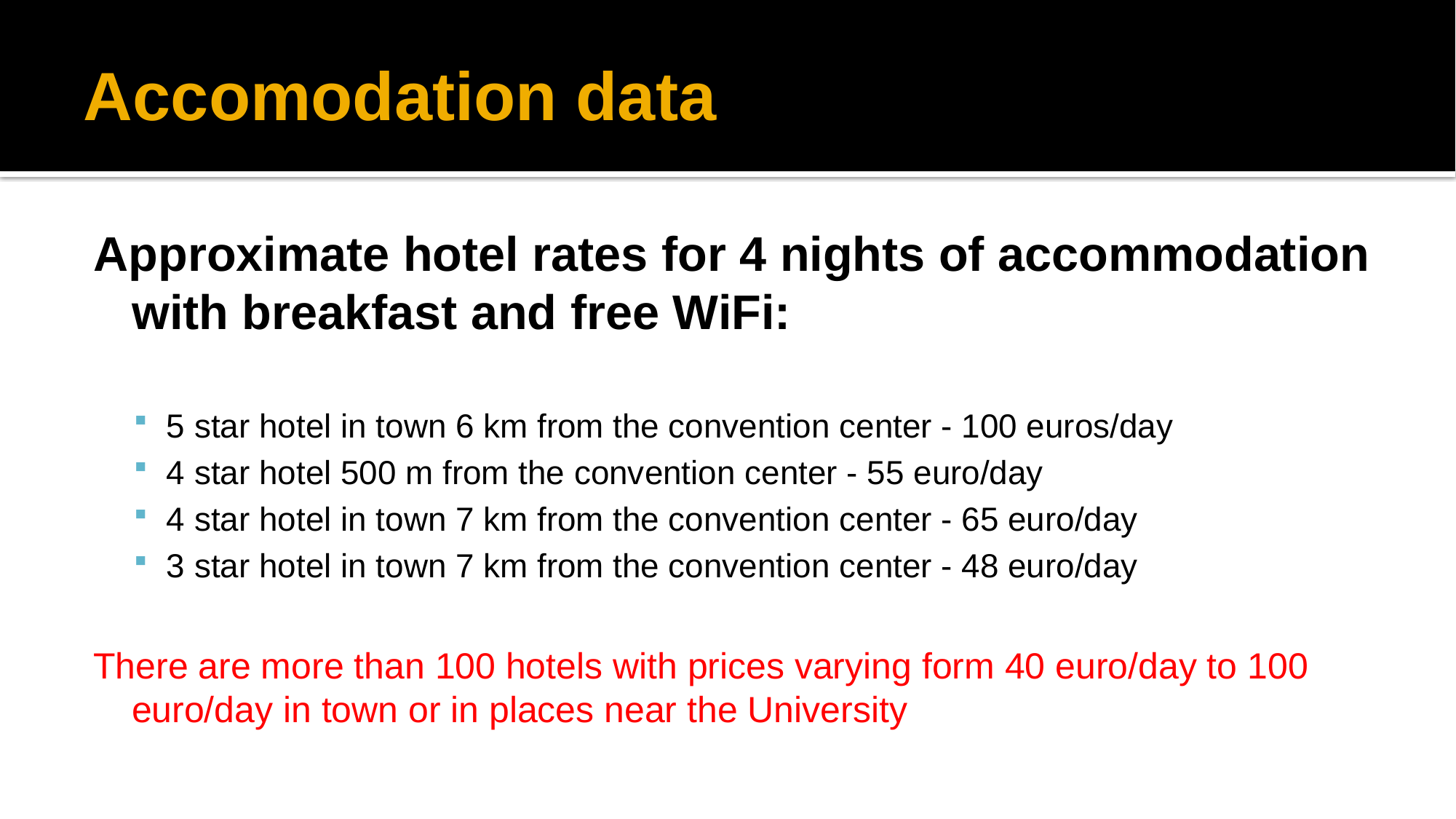

# Accomodation data
Approximate hotel rates for 4 nights of accommodation with breakfast and free WiFi:

5 star hotel in town 6 km from the convention center - 100 euros/day
4 star hotel 500 m from the convention center - 55 euro/day
4 star hotel in town 7 km from the convention center - 65 euro/day
3 star hotel in town 7 km from the convention center - 48 euro/day

There are more than 100 hotels with prices varying form 40 euro/day to 100 euro/day in town or in places near the University